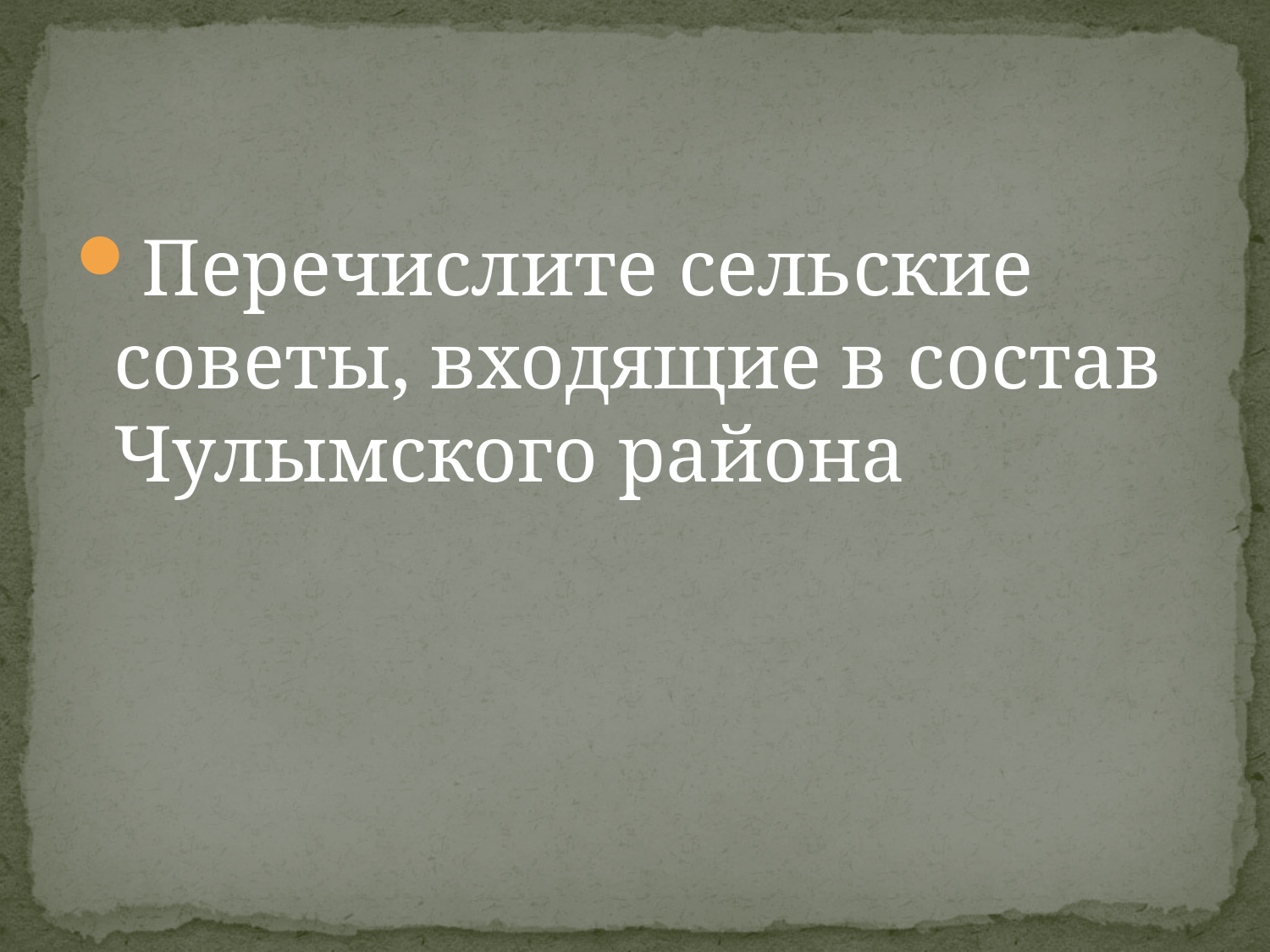

#
Перечислите сельские советы, входящие в состав Чулымского района